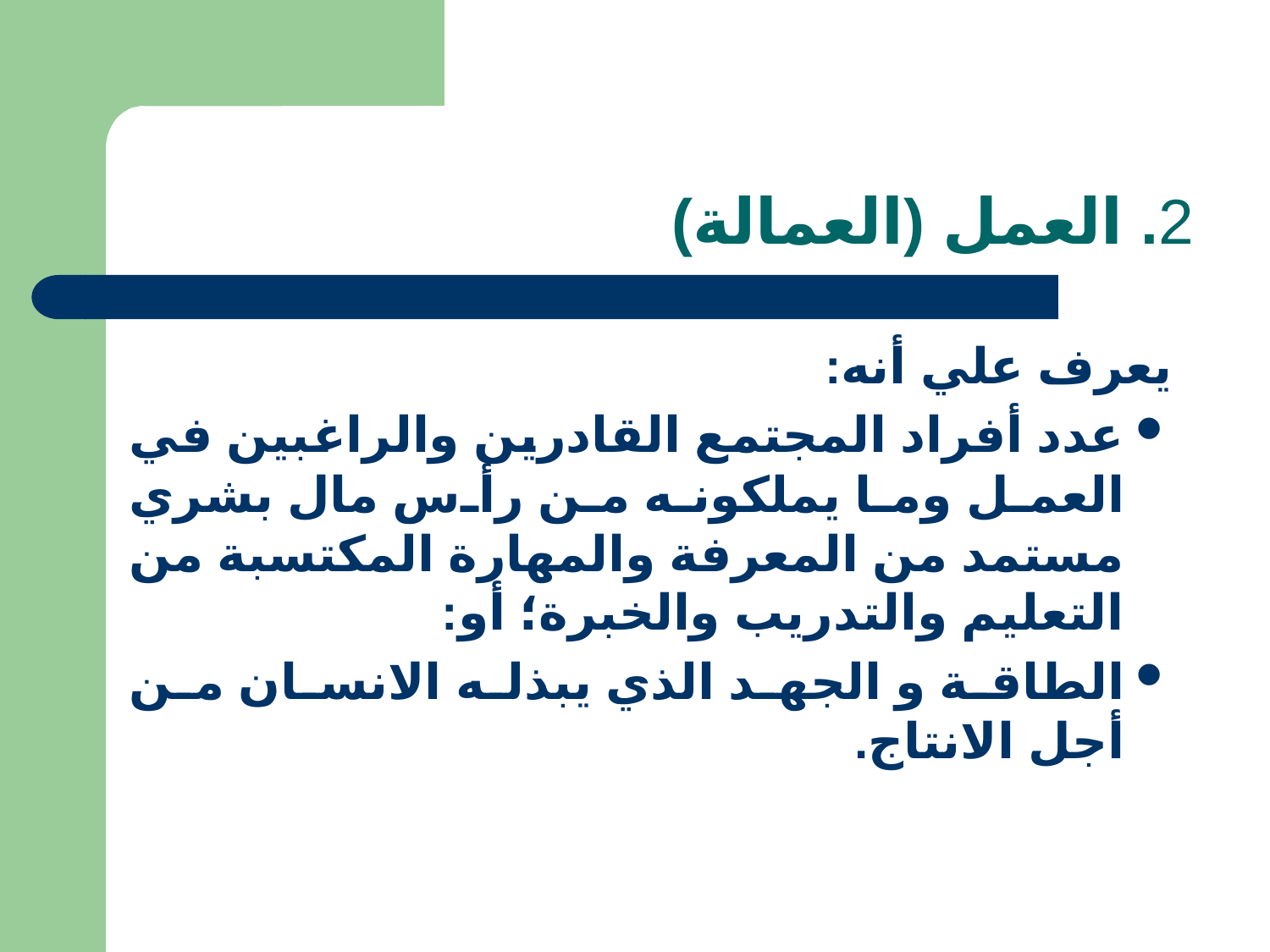

# 2. العمل (العمالة)
يعرف علي أنه:
عدد أفراد المجتمع القادرين والراغبين في العمل وما يملكونه من رأس مال بشري مستمد من المعرفة والمهارة المكتسبة من التعليم والتدريب والخبرة؛ أو:
الطاقة و الجهد الذي يبذله الانسان من أجل الانتاج.